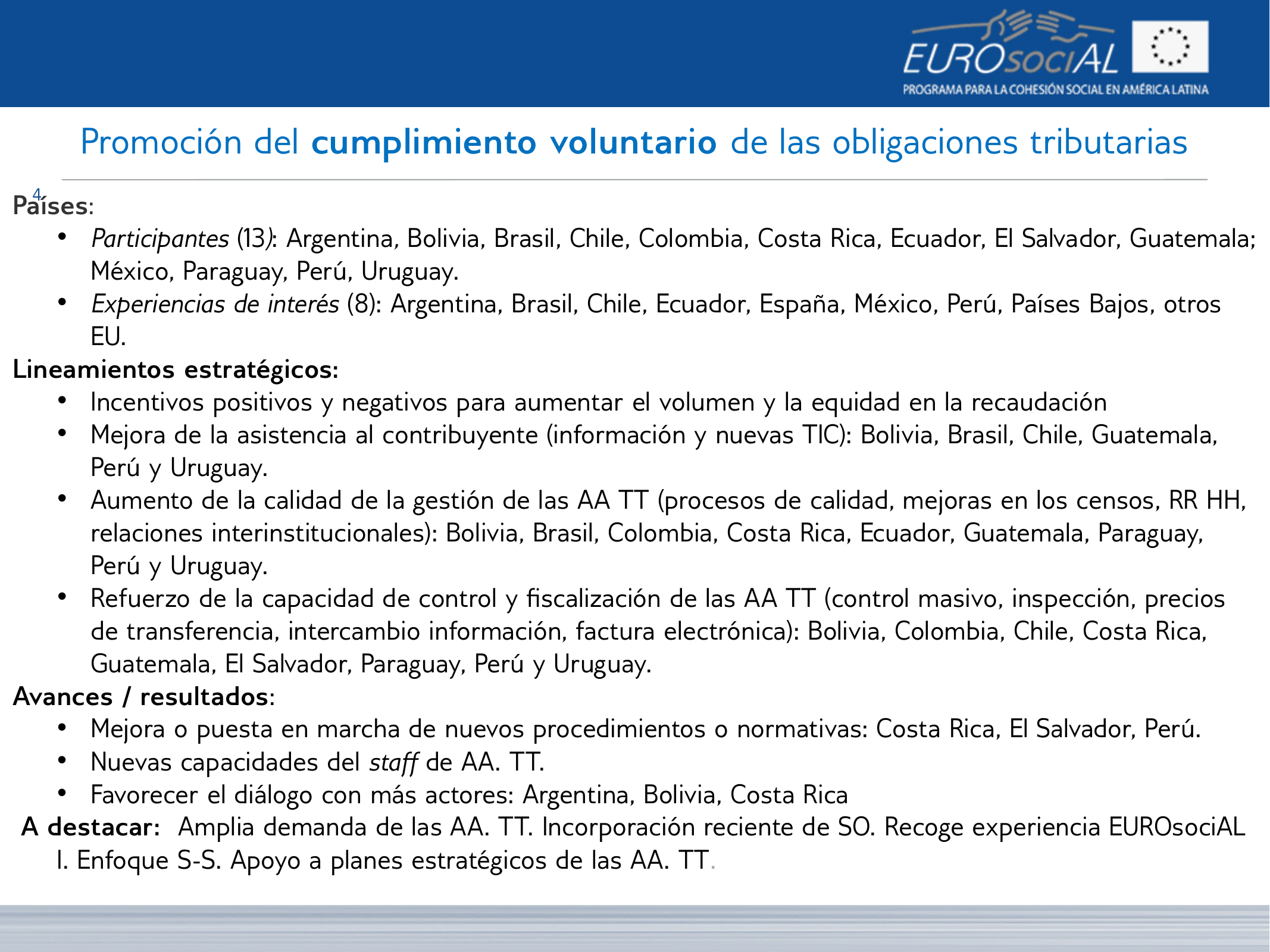

# Promoción del cumplimiento voluntario de las obligaciones tributarias
4
Países:
Participantes (13): Argentina, Bolivia, Brasil, Chile, Colombia, Costa Rica, Ecuador, El Salvador, Guatemala; México, Paraguay, Perú, Uruguay.
Experiencias de interés (8): Argentina, Brasil, Chile, Ecuador, España, México, Perú, Países Bajos, otros EU.
Lineamientos estratégicos:
Incentivos positivos y negativos para aumentar el volumen y la equidad en la recaudación
Mejora de la asistencia al contribuyente (información y nuevas TIC): Bolivia, Brasil, Chile, Guatemala, Perú y Uruguay.
Aumento de la calidad de la gestión de las AA TT (procesos de calidad, mejoras en los censos, RR HH, relaciones interinstitucionales): Bolivia, Brasil, Colombia, Costa Rica, Ecuador, Guatemala, Paraguay, Perú y Uruguay.
Refuerzo de la capacidad de control y fiscalización de las AA TT (control masivo, inspección, precios de transferencia, intercambio información, factura electrónica): Bolivia, Colombia, Chile, Costa Rica, Guatemala, El Salvador, Paraguay, Perú y Uruguay.
Avances / resultados:
Mejora o puesta en marcha de nuevos procedimientos o normativas: Costa Rica, El Salvador, Perú.
Nuevas capacidades del staff de AA. TT.
Favorecer el diálogo con más actores: Argentina, Bolivia, Costa Rica
 A destacar:  Amplia demanda de las AA. TT. Incorporación reciente de SO. Recoge experiencia EUROsociAL I. Enfoque S-S. Apoyo a planes estratégicos de las AA. TT.